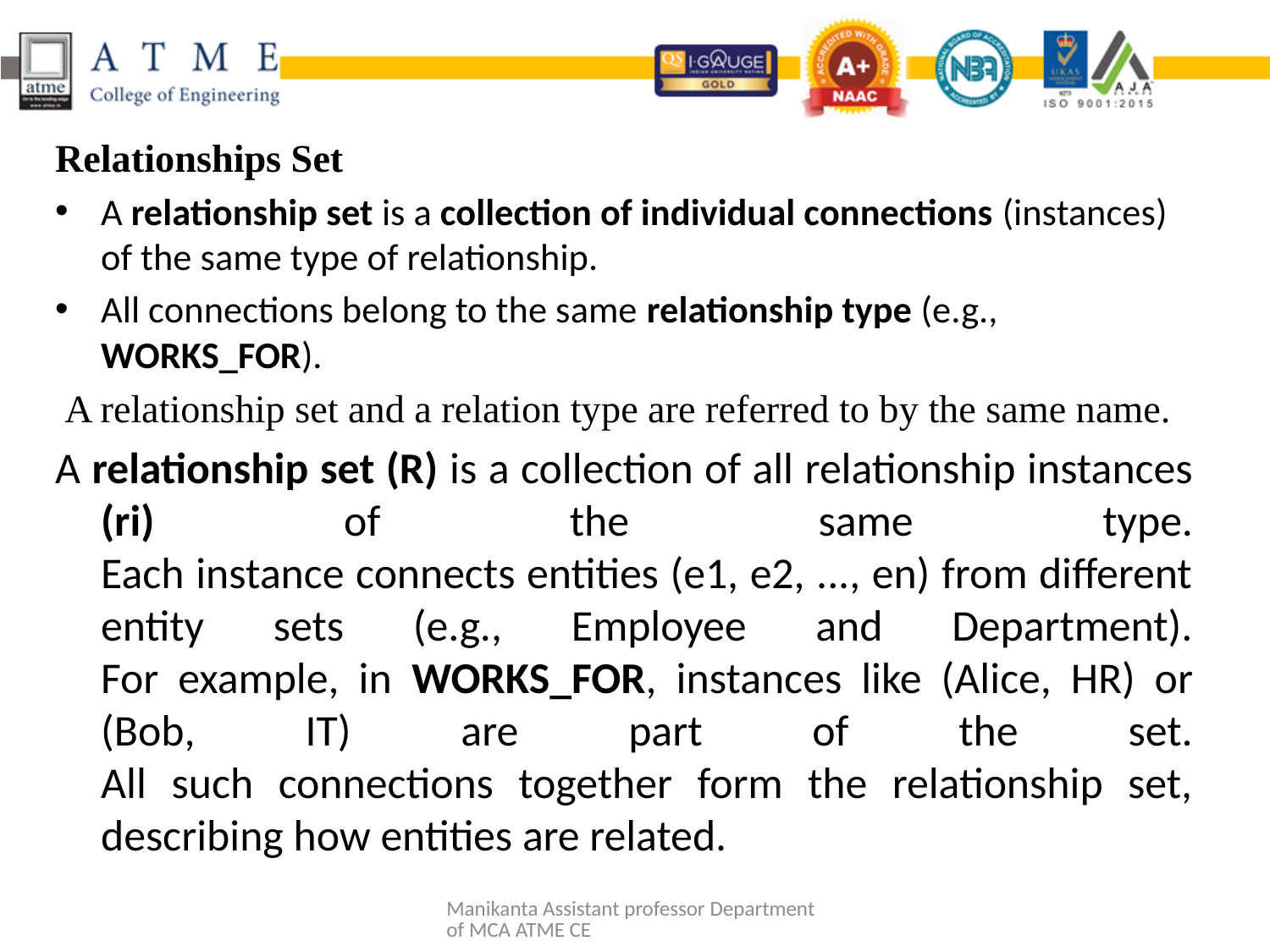

Relationships Set
A relationship set is a collection of individual connections (instances) of the same type of relationship.
All connections belong to the same relationship type (e.g., WORKS_FOR).
 A relationship set and a relation type are referred to by the same name.
A relationship set (R) is a collection of all relationship instances (ri) of the same type.
Each instance connects entities (e1, e2, ..., en) from different entity sets (e.g., Employee and Department).
For example, in WORKS_FOR, instances like (Alice, HR) or (Bob, IT) are part of the set.
All such connections together form the relationship set, describing how entities are related.
Manikanta Assistant professor Department of MCA ATME CE